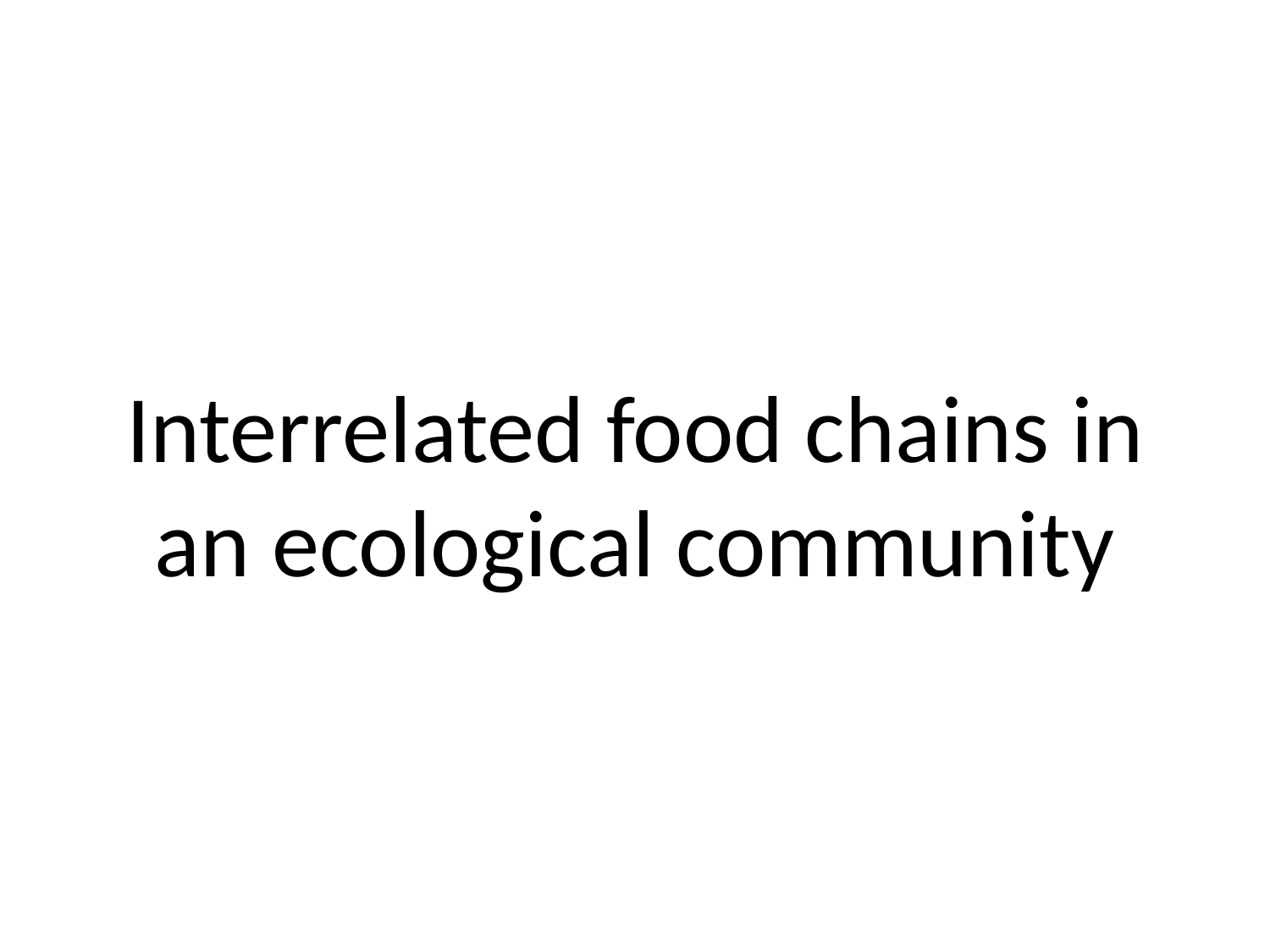

# Interrelated food chains in an ecological community